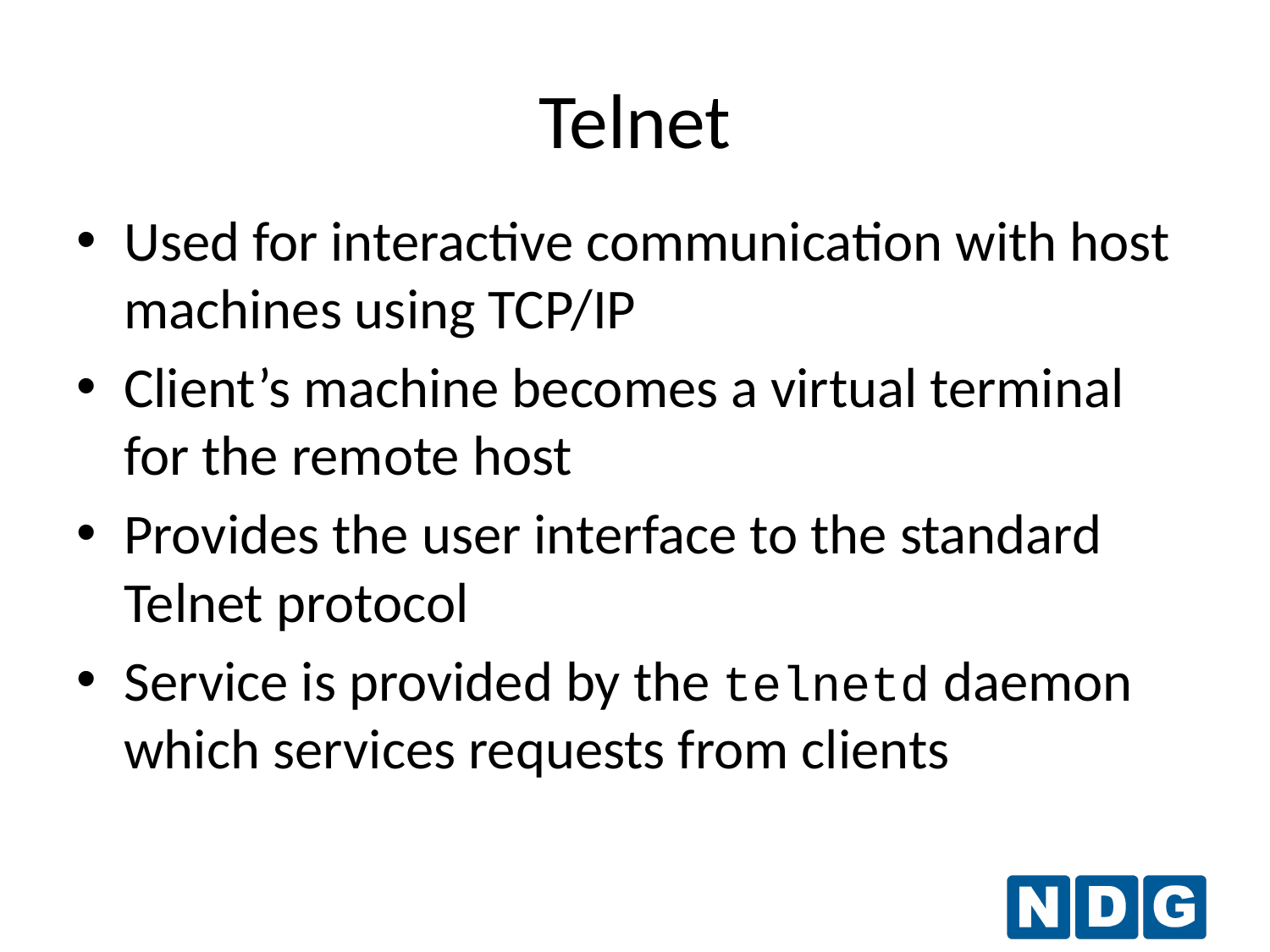

Telnet
Used for interactive communication with host machines using TCP/IP
Client’s machine becomes a virtual terminal for the remote host
Provides the user interface to the standard Telnet protocol
Service is provided by the telnetd daemon which services requests from clients